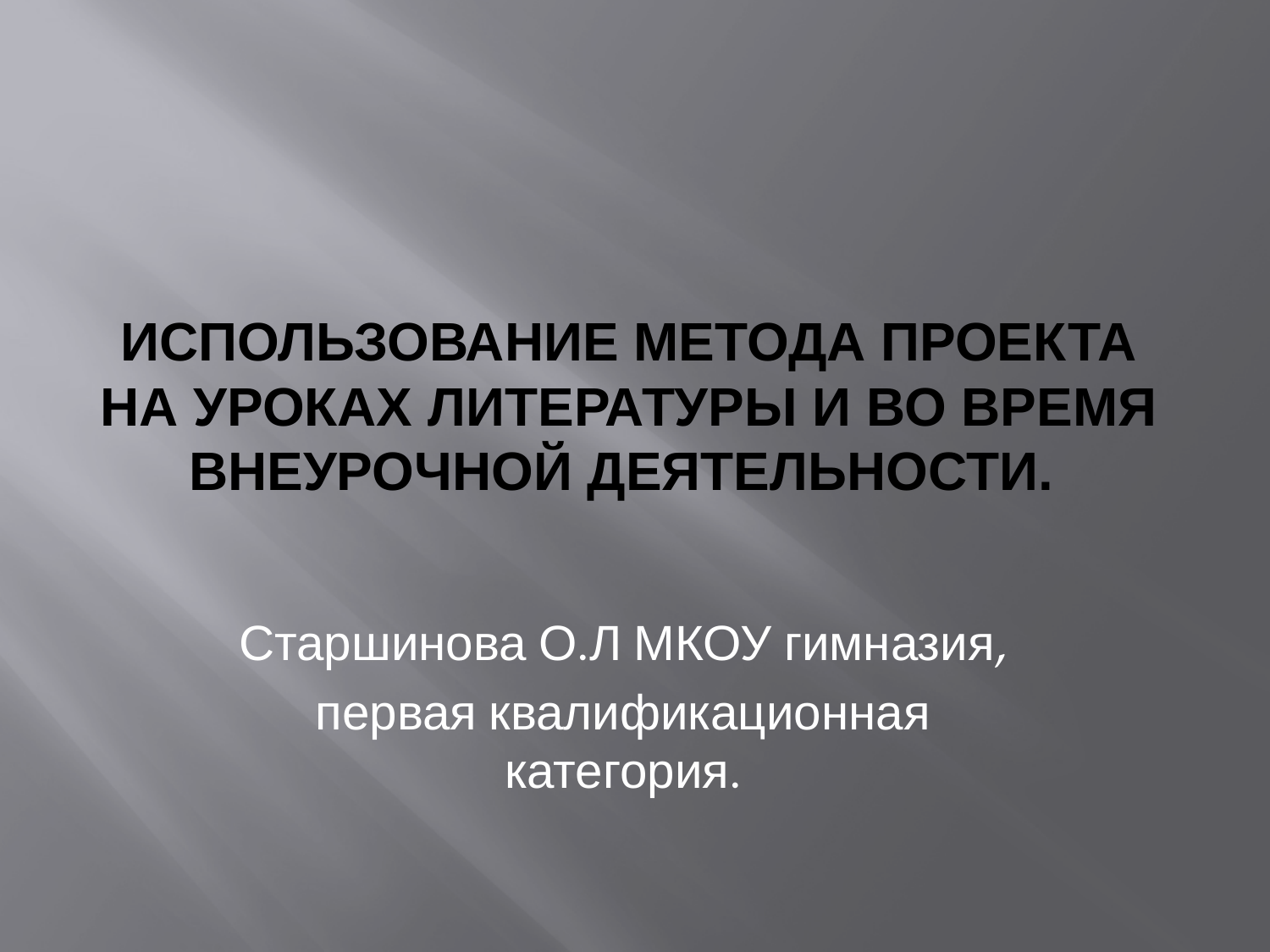

# Использование метода проекта на уроках литературы и во время внеурочной деятельности.
Старшинова О.Л МКОУ гимназия,
первая квалификационная категория.